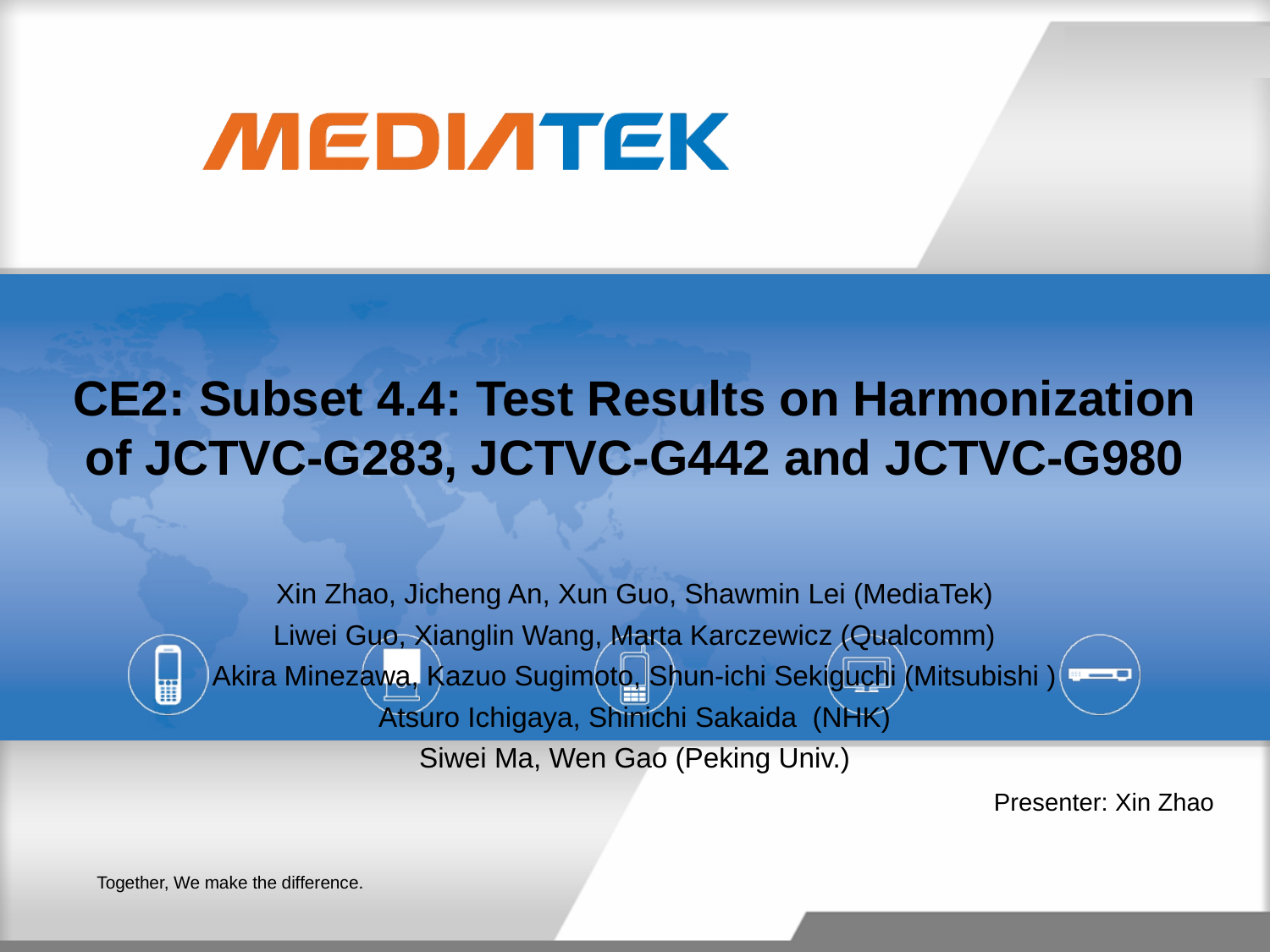

# CE2: Subset 4.4: Test Results on Harmonization of JCTVC-G283, JCTVC-G442 and JCTVC-G980
Xin Zhao, Jicheng An, Xun Guo, Shawmin Lei (MediaTek)
Liwei Guo, Xianglin Wang, Marta Karczewicz (Qualcomm)
Akira Minezawa, Kazuo Sugimoto, Shun-ichi Sekiguchi (Mitsubishi )
Atsuro Ichigaya, Shinichi Sakaida  (NHK)
Siwei Ma, Wen Gao (Peking Univ.)
Presenter: Xin Zhao